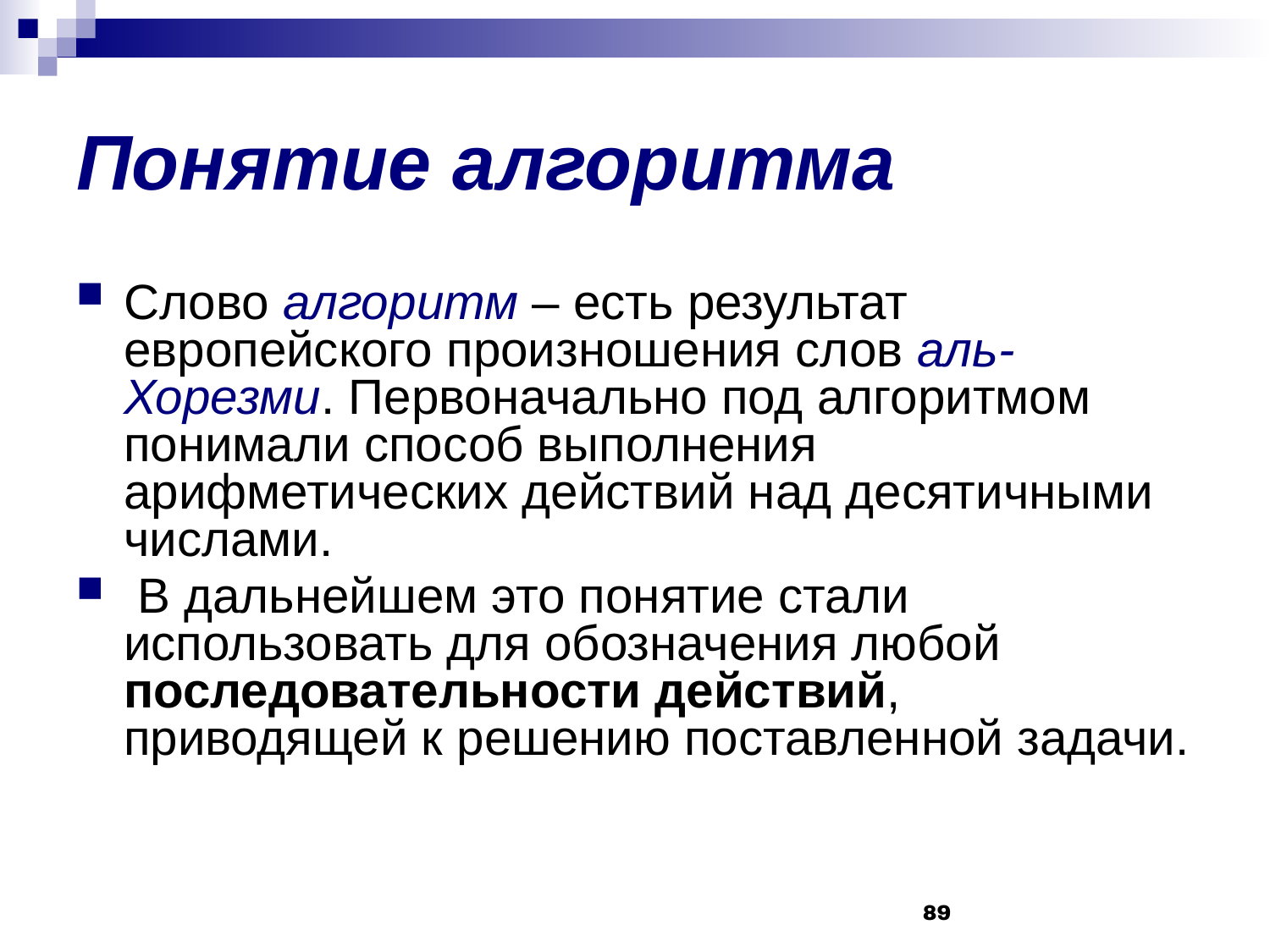

# Понятие алгоритма
Слово алгоритм – есть результат европейского произношения слов аль-Хорезми. Первоначально под алгоритмом понимали способ выполнения арифметических действий над десятичными числами.
 В дальнейшем это понятие стали использовать для обозначения любой последовательности действий, приводящей к решению поставленной задачи.

89